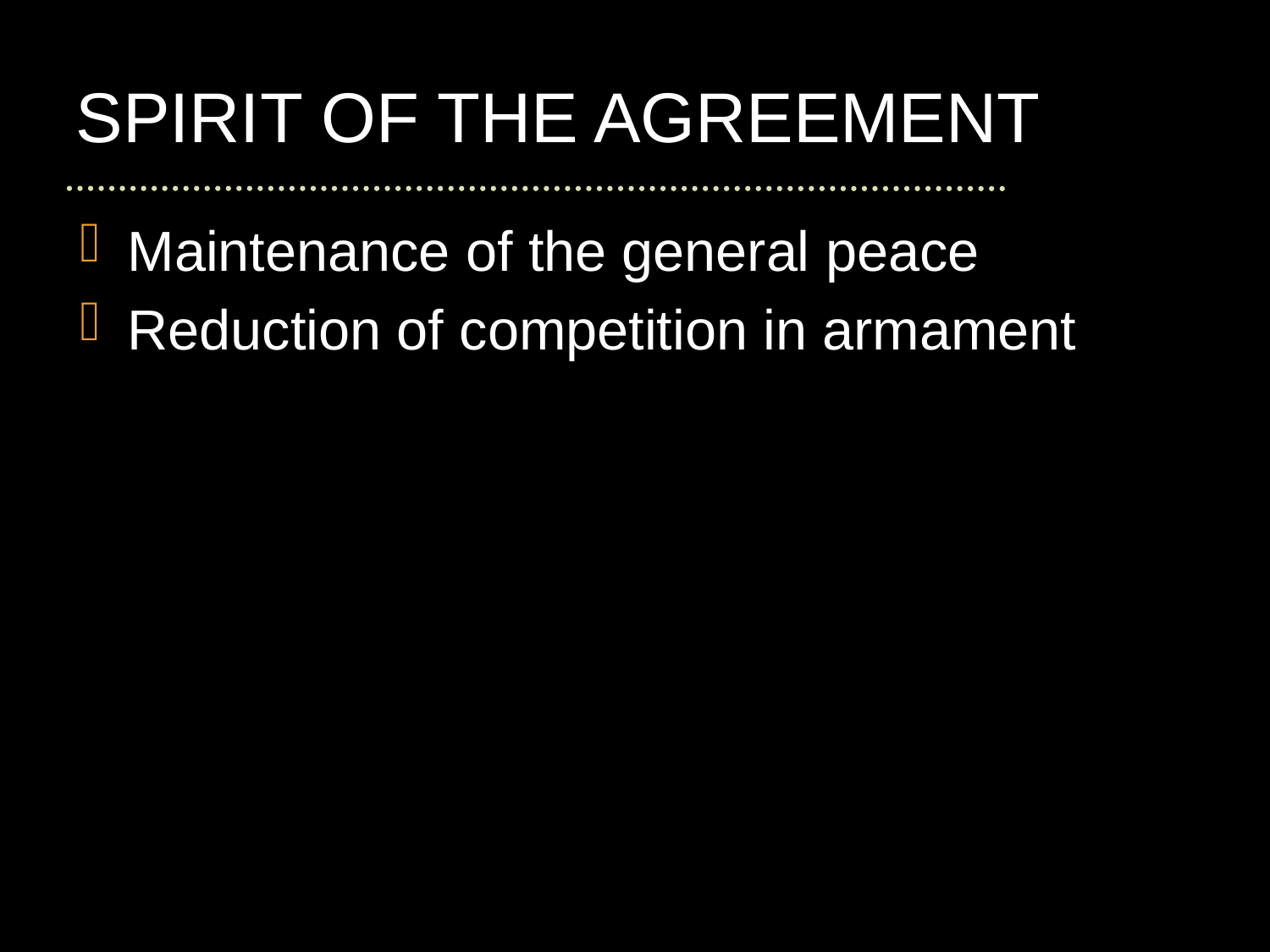

# SPIRIT OF THE AGREEMENT
Maintenance of the general peace
Reduction of competition in armament